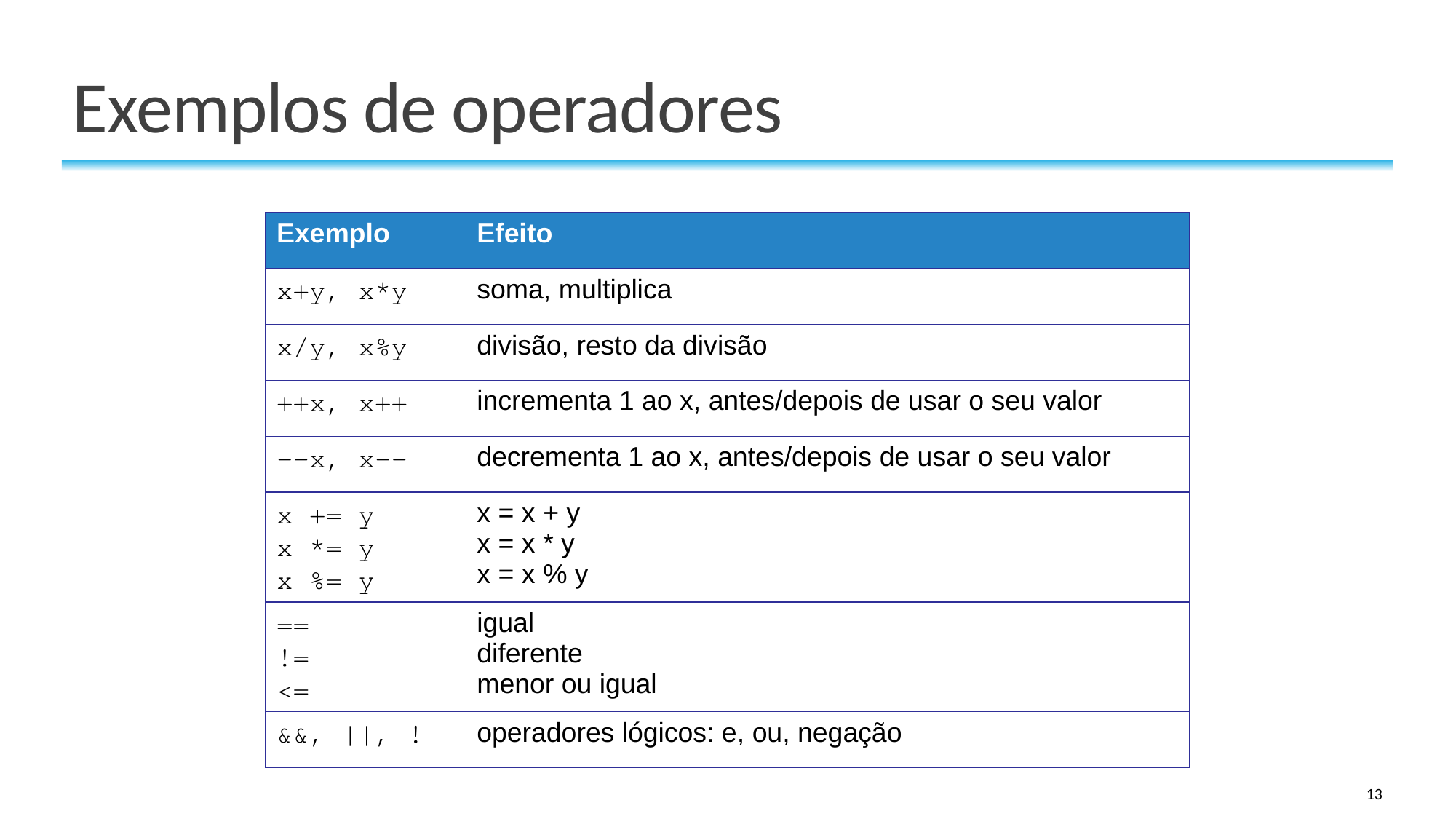

# Exemplos de operadores
| Exemplo | Efeito |
| --- | --- |
| x+y, x\*y | soma, multiplica |
| x/y, x%y | divisão, resto da divisão |
| ++x, x++ | incrementa 1 ao x, antes/depois de usar o seu valor |
| --x, x-- | decrementa 1 ao x, antes/depois de usar o seu valor |
| x += y x \*= y x %= y | x = x + y x = x \* y x = x % y |
| == != <= | igual diferente menor ou igual |
| &&, ||, ! | operadores lógicos: e, ou, negação |
13